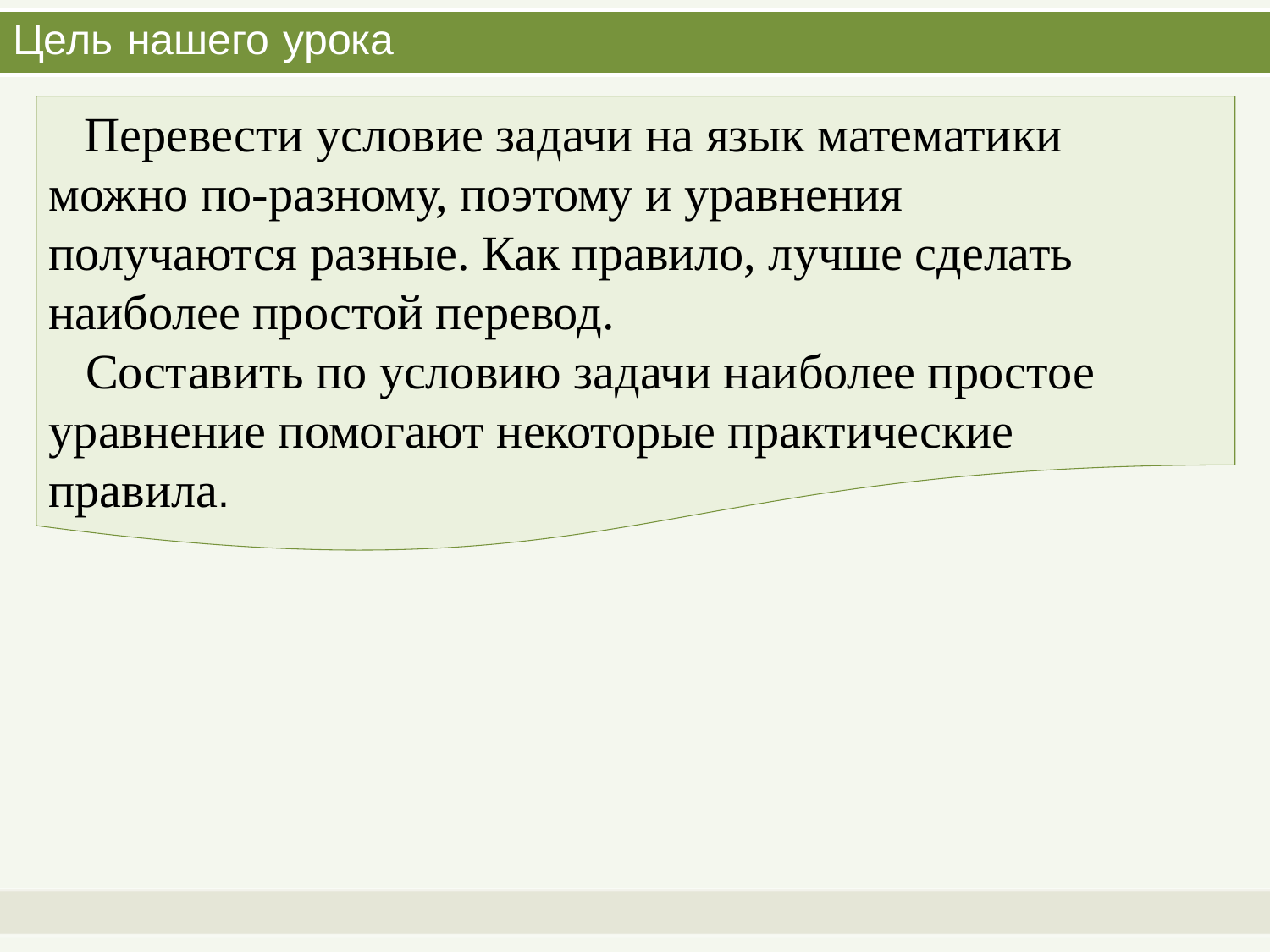

# Цель нашего урока

   Перевести условие задачи на язык математики можно по-разному, поэтому и уравнения получаются разные. Как правило, лучше сделать наиболее простой перевод.
   Составить по условию задачи наиболее простое уравнение помогают некоторые практические правила.